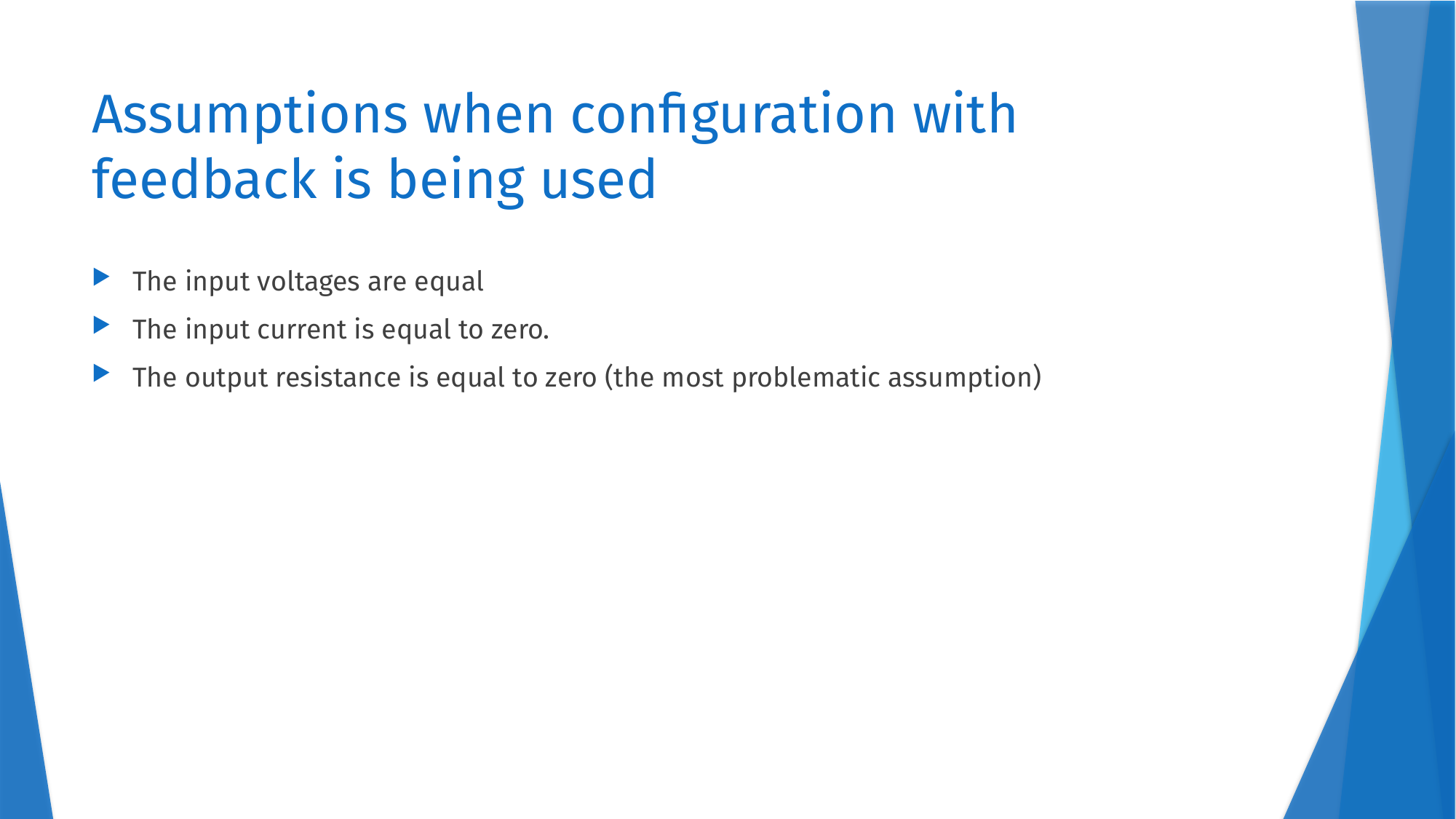

# Assumptions when configuration with feedback is being used
The input voltages are equal
The input current is equal to zero.
The output resistance is equal to zero (the most problematic assumption)